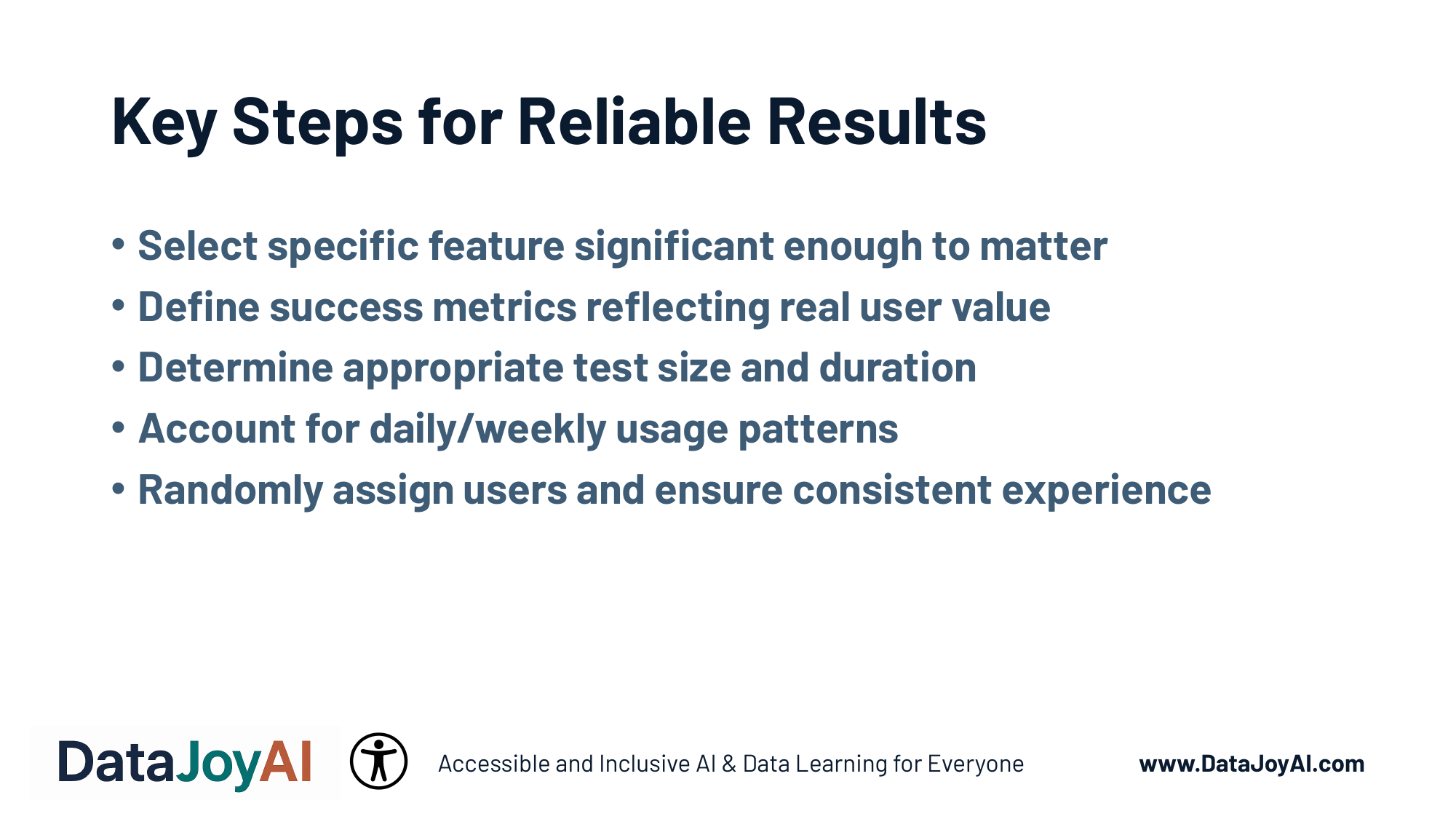

# Key Steps for Reliable Results
Select specific feature significant enough to matter
Define success metrics reflecting real user value
Determine appropriate test size and duration
Account for daily/weekly usage patterns
Randomly assign users and ensure consistent experience